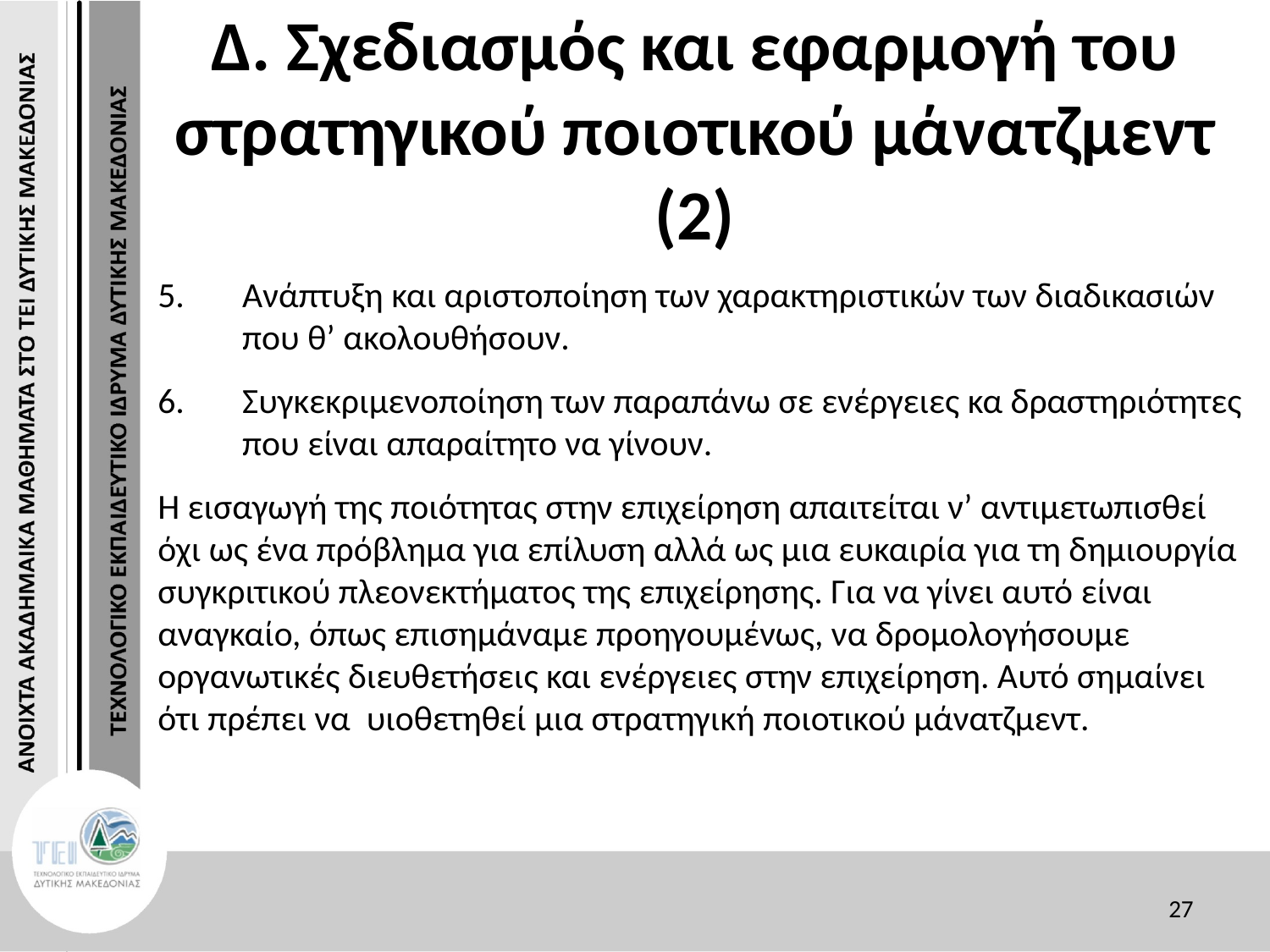

# Δ. Σχεδιασμός και εφαρμογή του στρατηγικού ποιοτικού μάνατζμεντ (2)
Ανάπτυξη και αριστοποίηση των χαρακτηριστικών των διαδικασιών που θ’ ακολουθήσουν.
Συγκεκριμενοποίηση των παραπάνω σε ενέργειες κα δραστηριότητες που είναι απαραίτητο να γίνουν.
Η εισαγωγή της ποιότητας στην επιχείρηση απαιτείται ν’ αντιμετωπισθεί όχι ως ένα πρόβλημα για επίλυση αλλά ως μια ευκαιρία για τη δημιουργία συγκριτικού πλεονεκτήματος της επιχείρησης. Για να γίνει αυτό είναι αναγκαίο, όπως επισημάναμε προηγουμένως, να δρομολογήσουμε οργανωτικές διευθετήσεις και ενέργειες στην επιχείρηση. Αυτό σημαίνει ότι πρέπει να  υιοθετηθεί μια στρατηγική ποιοτικού μάνατζμεντ.
27